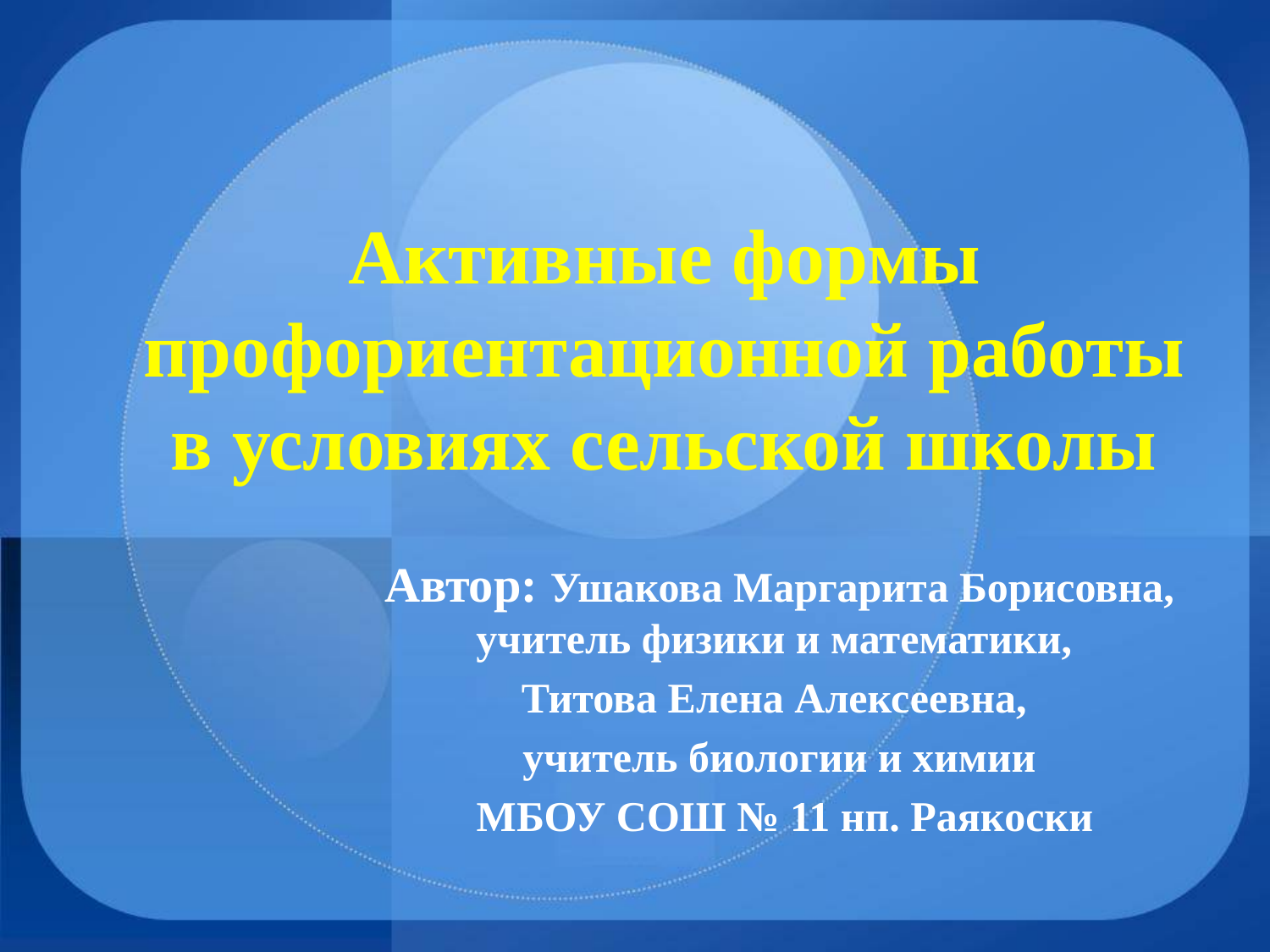

# Активные формы профориентационной работы в условиях сельской школы
Автор: Ушакова Маргарита Борисовна, учитель физики и математики,
Титова Елена Алексеевна,
учитель биологии и химии
 МБОУ СОШ № 11 нп. Раякоски